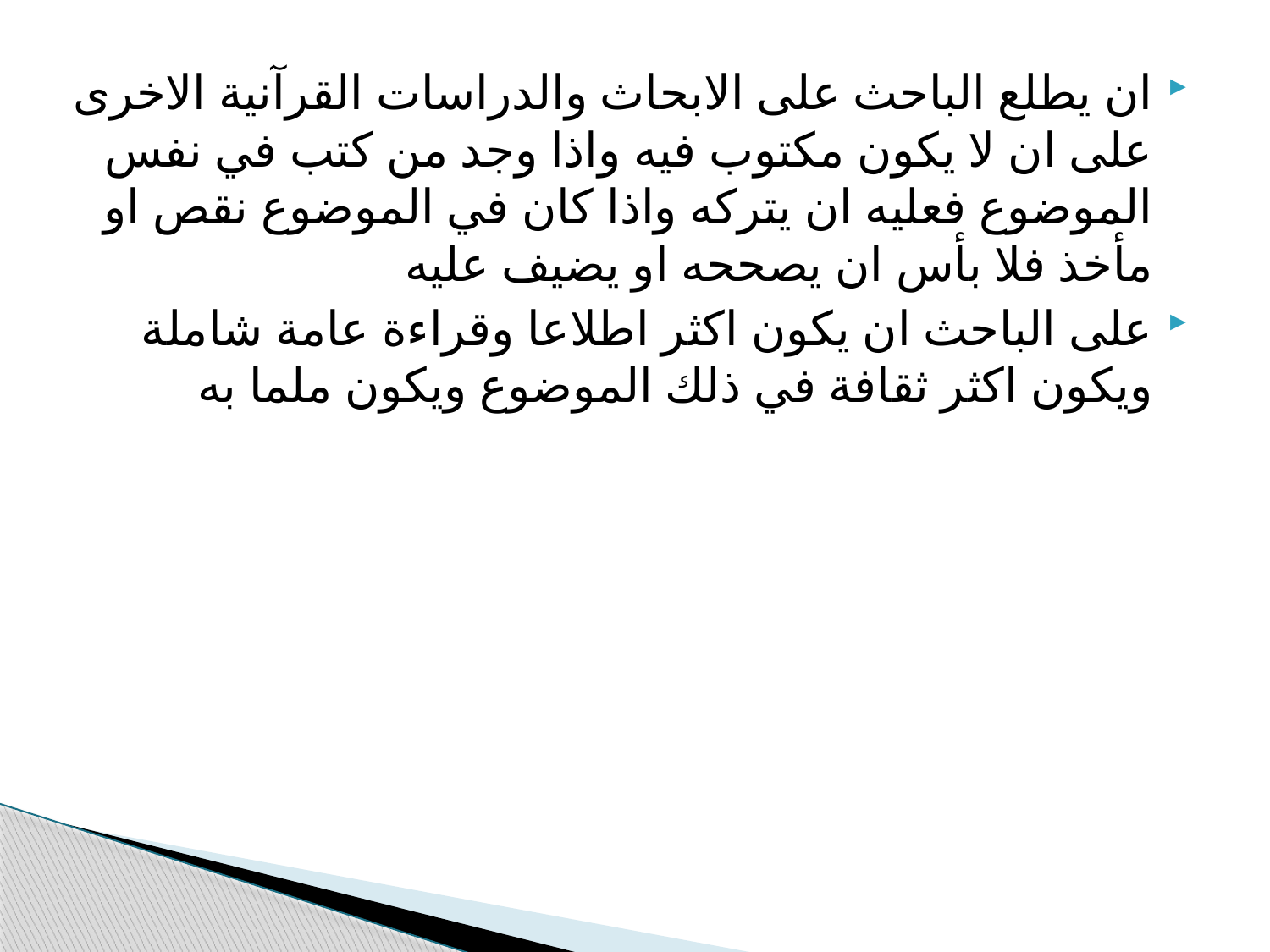

ان يطلع الباحث على الابحاث والدراسات القرآنية الاخرى على ان لا يكون مكتوب فيه واذا وجد من كتب في نفس الموضوع فعليه ان يتركه واذا كان في الموضوع نقص او مأخذ فلا بأس ان يصححه او يضيف عليه
على الباحث ان يكون اكثر اطلاعا وقراءة عامة شاملة ويكون اكثر ثقافة في ذلك الموضوع ويكون ملما به